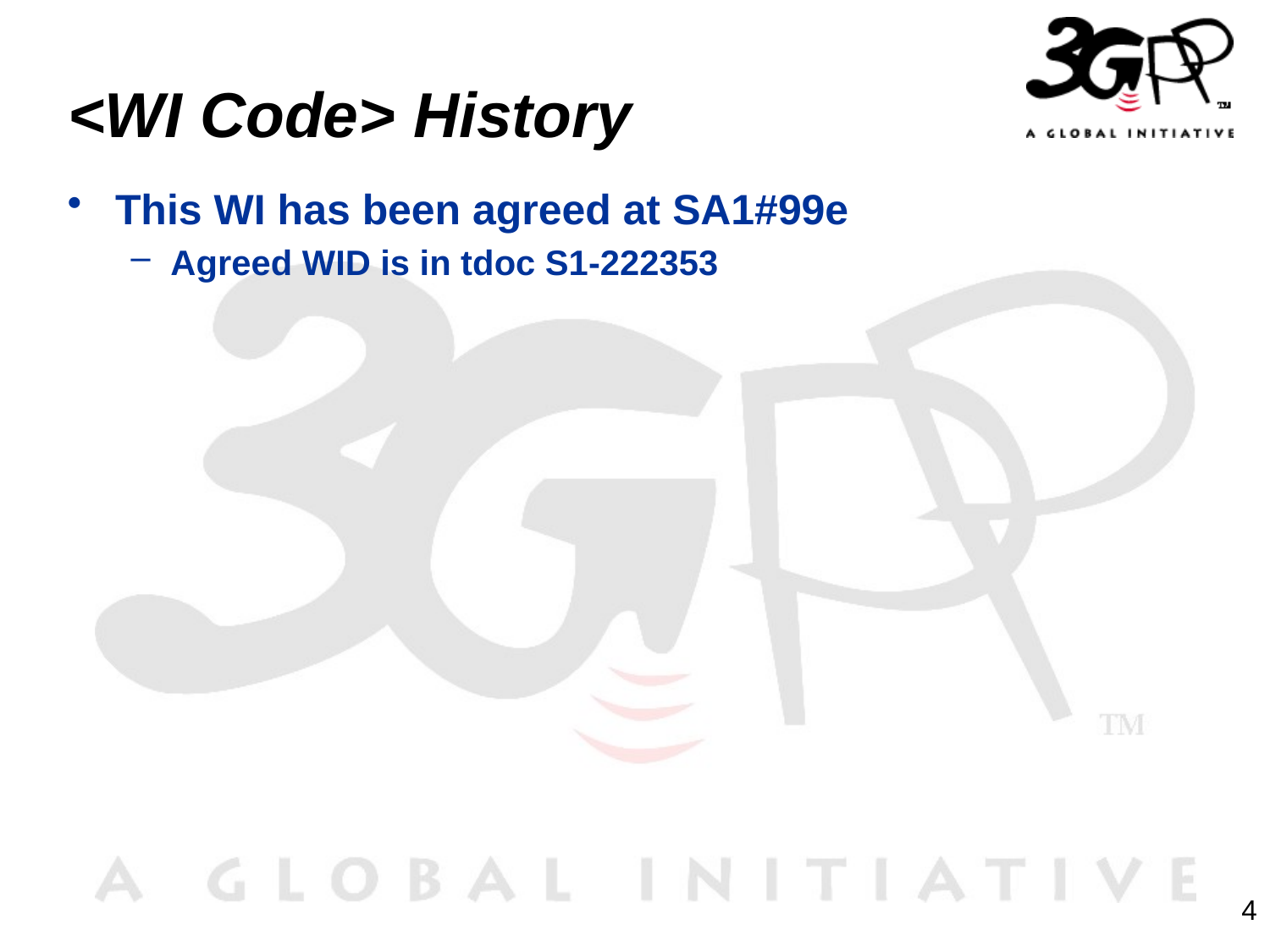

# <WI Code> History
This WI has been agreed at SA1#99e
Agreed WID is in tdoc S1-222353

4